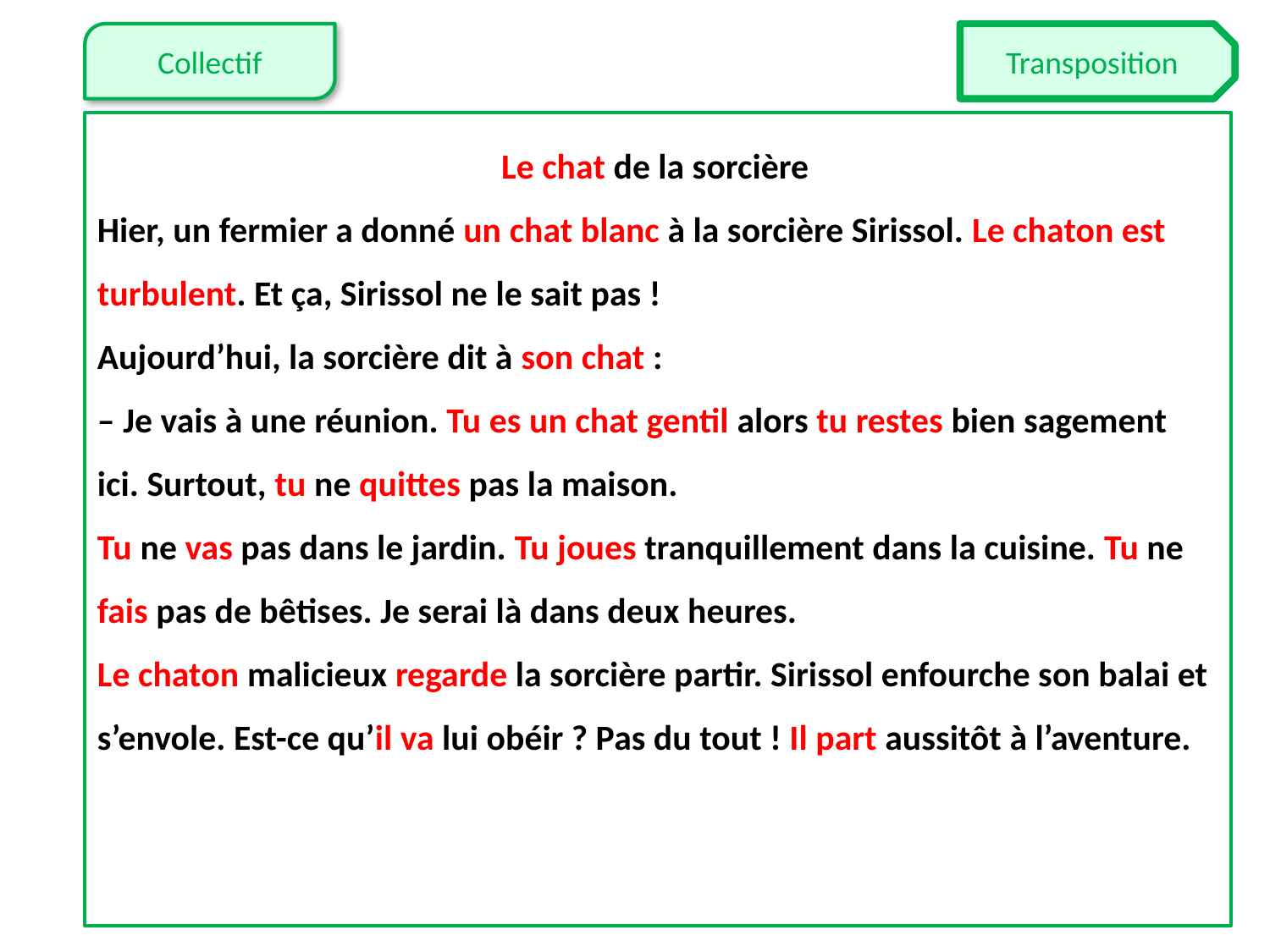

Le chat de la sorcière
Hier, un fermier a donné un chat blanc à la sorcière Sirissol. Le chaton est turbulent. Et ça, Sirissol ne le sait pas !
Aujourd’hui, la sorcière dit à son chat :
– Je vais à une réunion. Tu es un chat gentil alors tu restes bien sagement ici. Surtout, tu ne quittes pas la maison.
Tu ne vas pas dans le jardin. Tu joues tranquillement dans la cuisine. Tu ne fais pas de bêtises. Je serai là dans deux heures.
Le chaton malicieux regarde la sorcière partir. Sirissol enfourche son balai et s’envole. Est-ce qu’il va lui obéir ? Pas du tout ! Il part aussitôt à l’aventure.